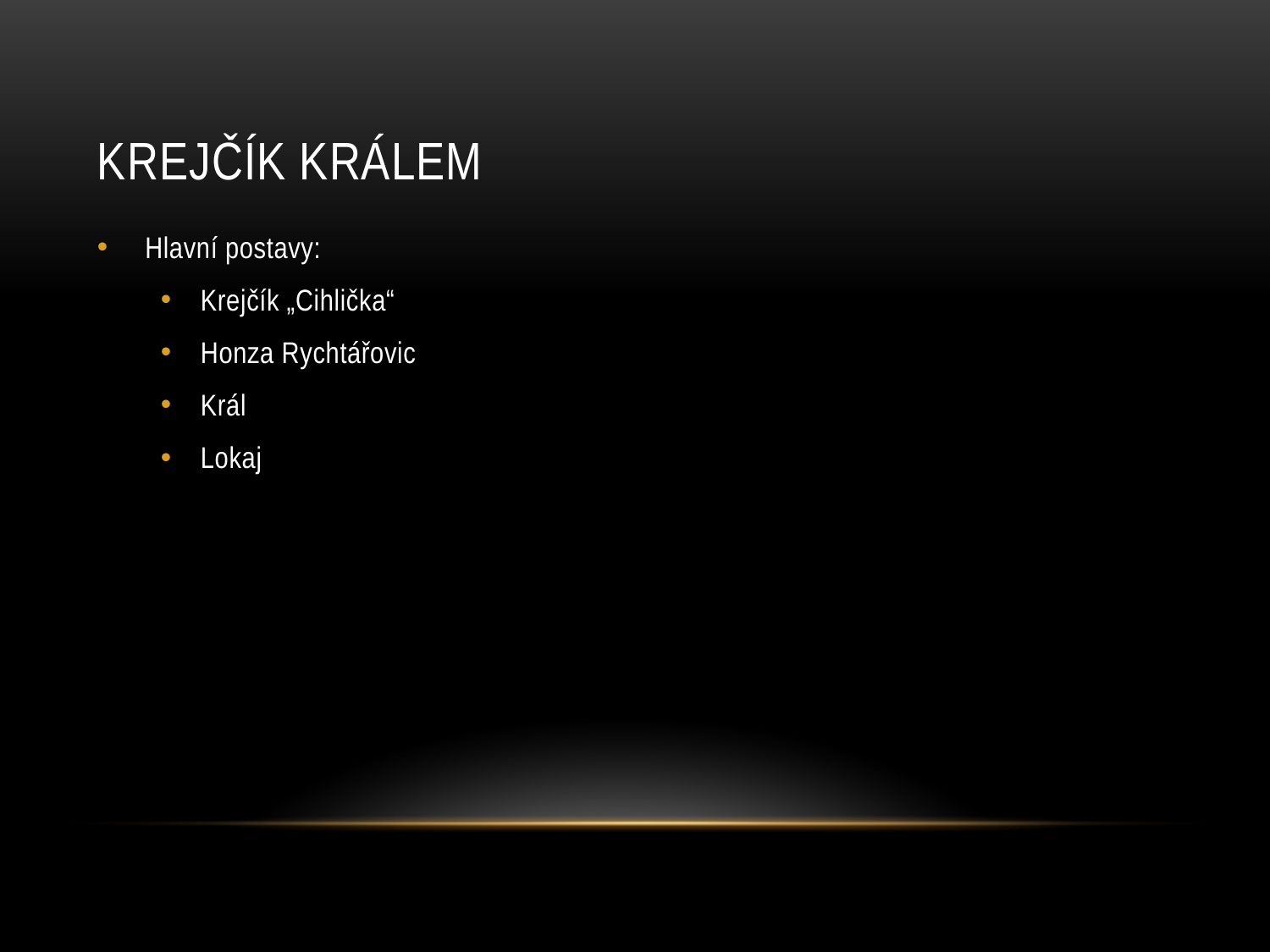

# Krejčík králem
Hlavní postavy:
Krejčík „Cihlička“
Honza Rychtářovic
Král
Lokaj